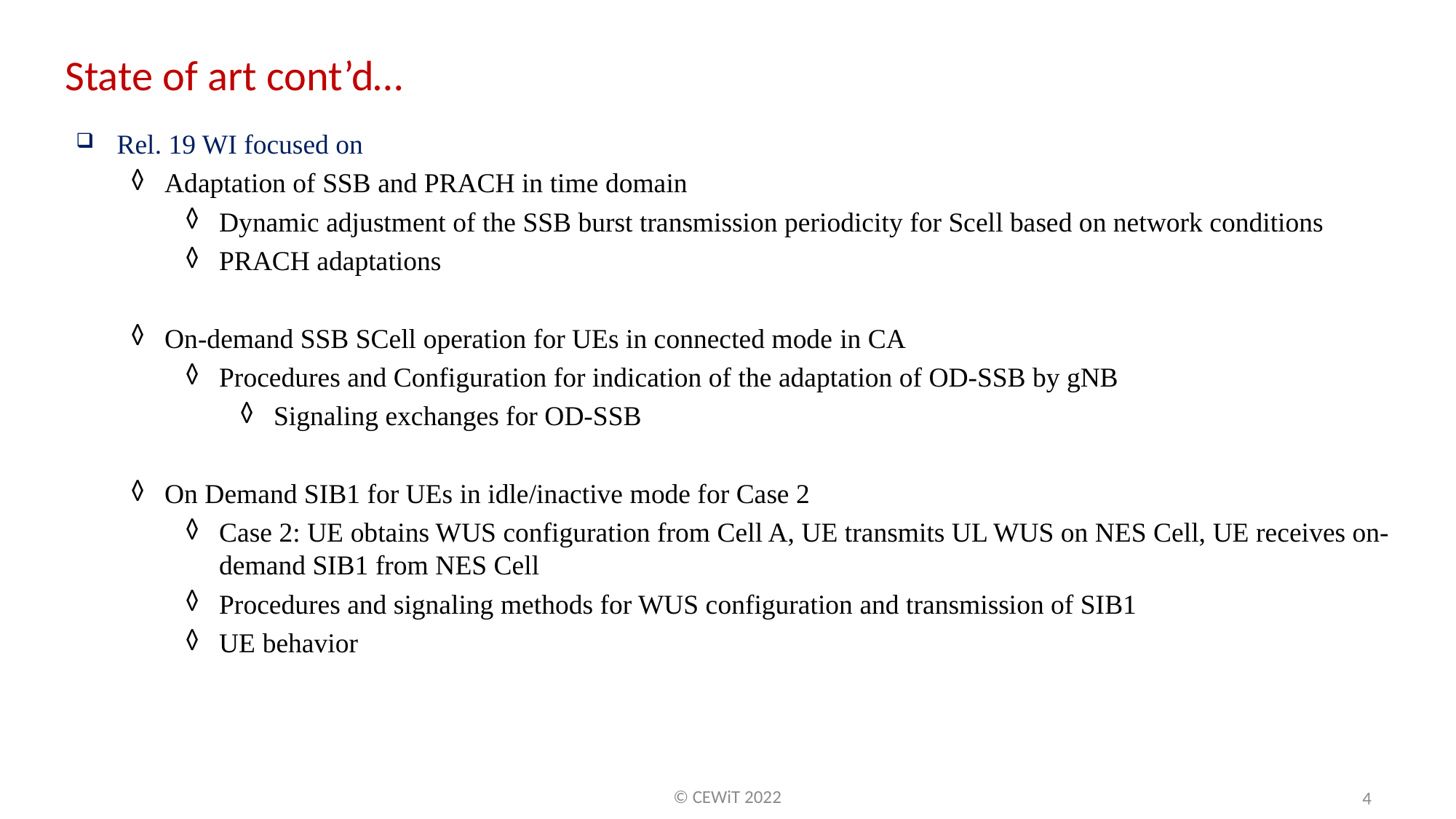

State of art cont’d…
Rel. 19 WI focused on
Adaptation of SSB and PRACH in time domain
Dynamic adjustment of the SSB burst transmission periodicity for Scell based on network conditions
PRACH adaptations

On-demand SSB SCell operation for UEs in connected mode in CA
Procedures and Configuration for indication of the adaptation of OD-SSB by gNB
Signaling exchanges for OD-SSB

On Demand SIB1 for UEs in idle/inactive mode for Case 2
Case 2: UE obtains WUS configuration from Cell A, UE transmits UL WUS on NES Cell, UE receives on-demand SIB1 from NES Cell
Procedures and signaling methods for WUS configuration and transmission of SIB1
UE behavior

© CEWiT 2022
4